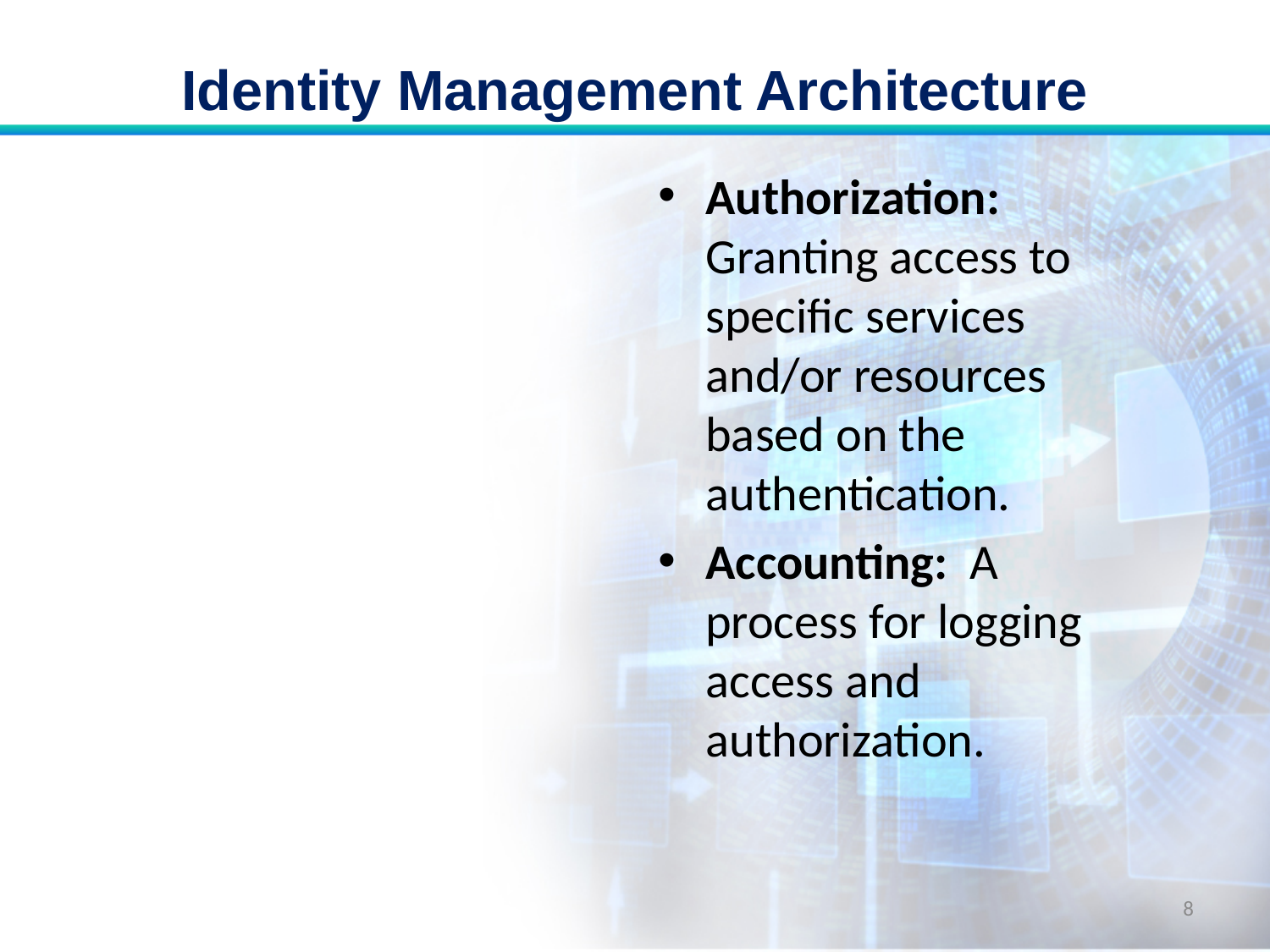

# Identity Management Architecture
Authorization:  Granting access to specific services and/or resources based on the authentication.
Accounting:  A process for logging access and authorization.
8